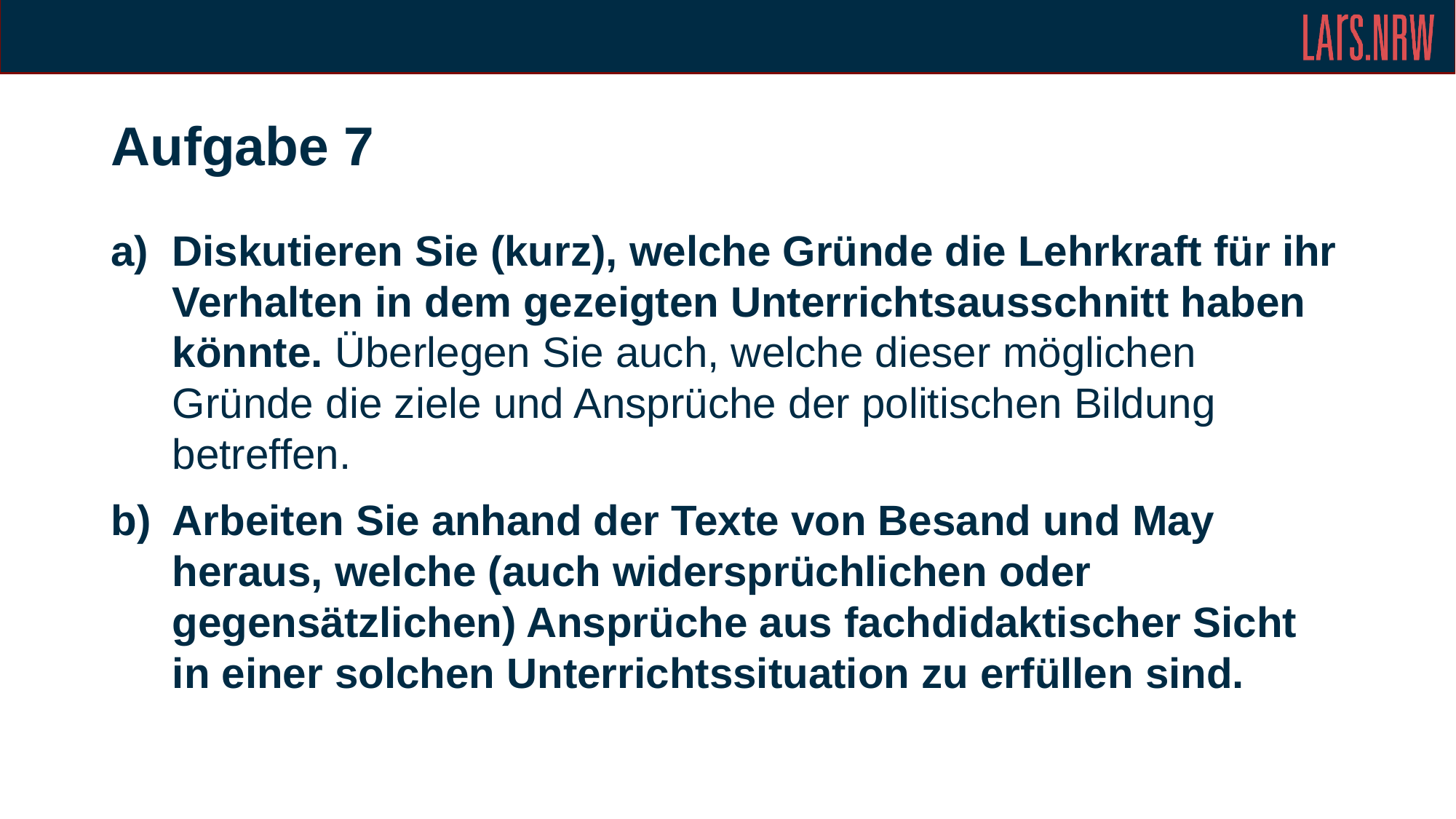

# Aufgabe 7
Diskutieren Sie (kurz), welche Gründe die Lehrkraft für ihr Verhalten in dem gezeigten Unterrichtsausschnitt haben könnte. Überlegen Sie auch, welche dieser möglichen Gründe die ziele und Ansprüche der politischen Bildung betreffen.
Arbeiten Sie anhand der Texte von Besand und May heraus, welche (auch widersprüchlichen oder gegensätzlichen) Ansprüche aus fachdidaktischer Sicht in einer solchen Unterrichtssituation zu erfüllen sind.